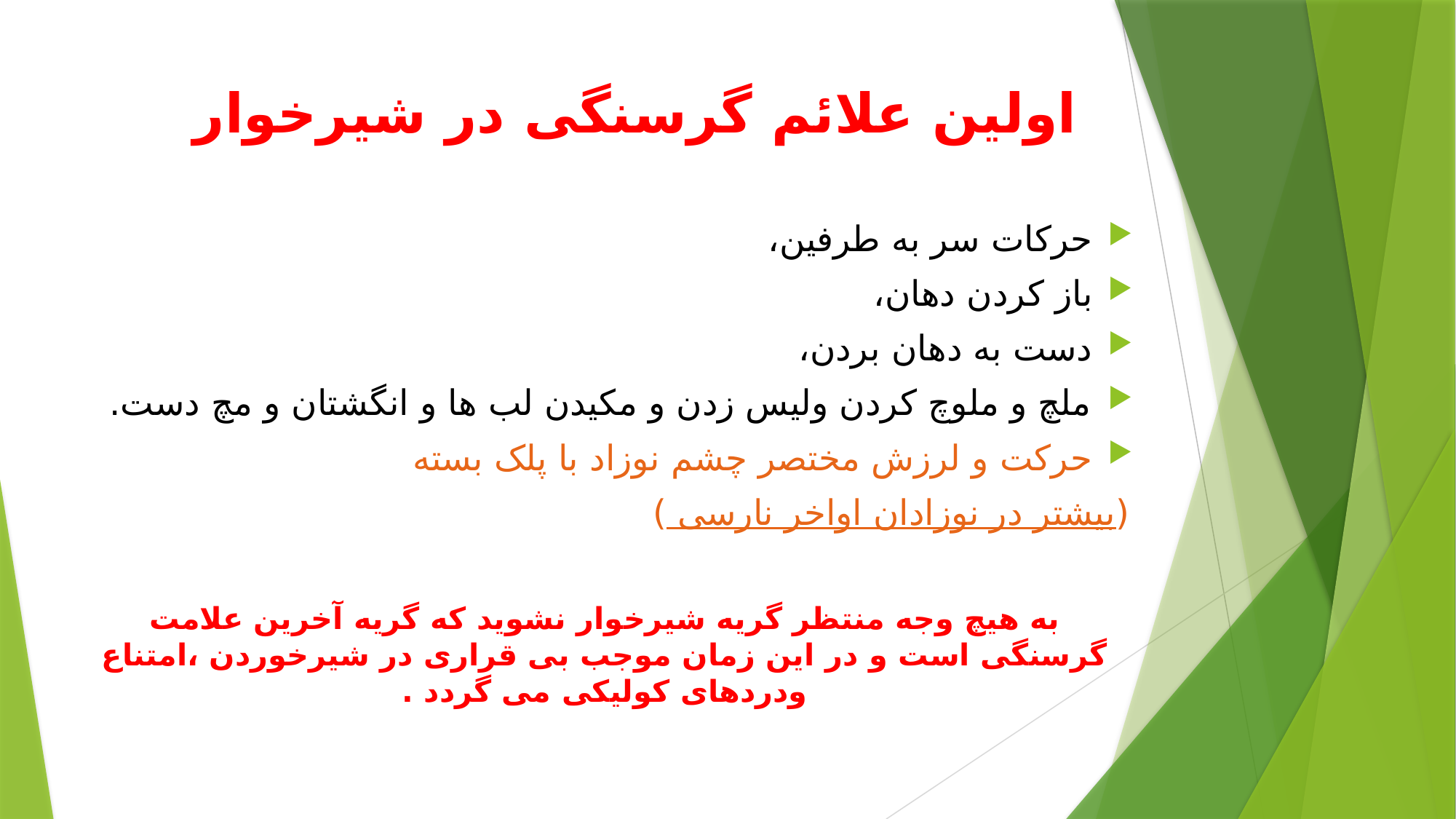

# اولین علائم گرسنگی در شیرخوار
حركات سر به طرفين،
باز كردن دهان،
دست به دهان بردن،
ملچ و ملوچ كردن ولیس زدن و مکيدن لب ها و انگشتان و مچ دست.
حرکت و لرزش مختصر چشم نوزاد با پلک بسته
(بیشتر در نوزادان اواخر نارسی )

به هیچ وجه منتظر گريه شيرخوار نشويد که گریه آخرين علامت گرسنگی است و در این زمان موجب بی قراری در شیرخوردن ،امتناع ودردهای کولیکی می گردد .